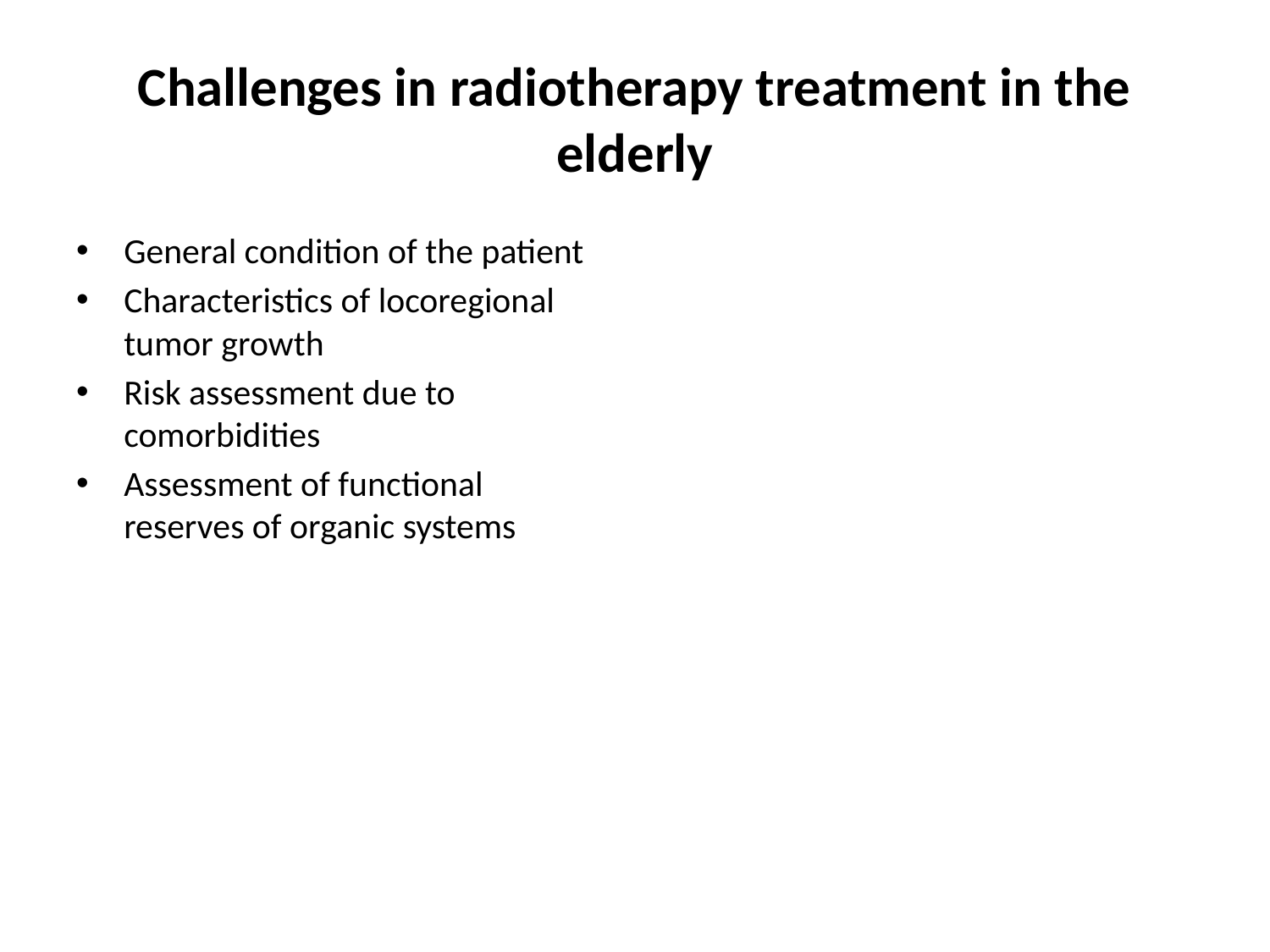

# Challenges in radiotherapy treatment in the elderly
General condition of the patient
Characteristics of locoregional tumor growth
Risk assessment due to comorbidities
Assessment of functional reserves of organic systems